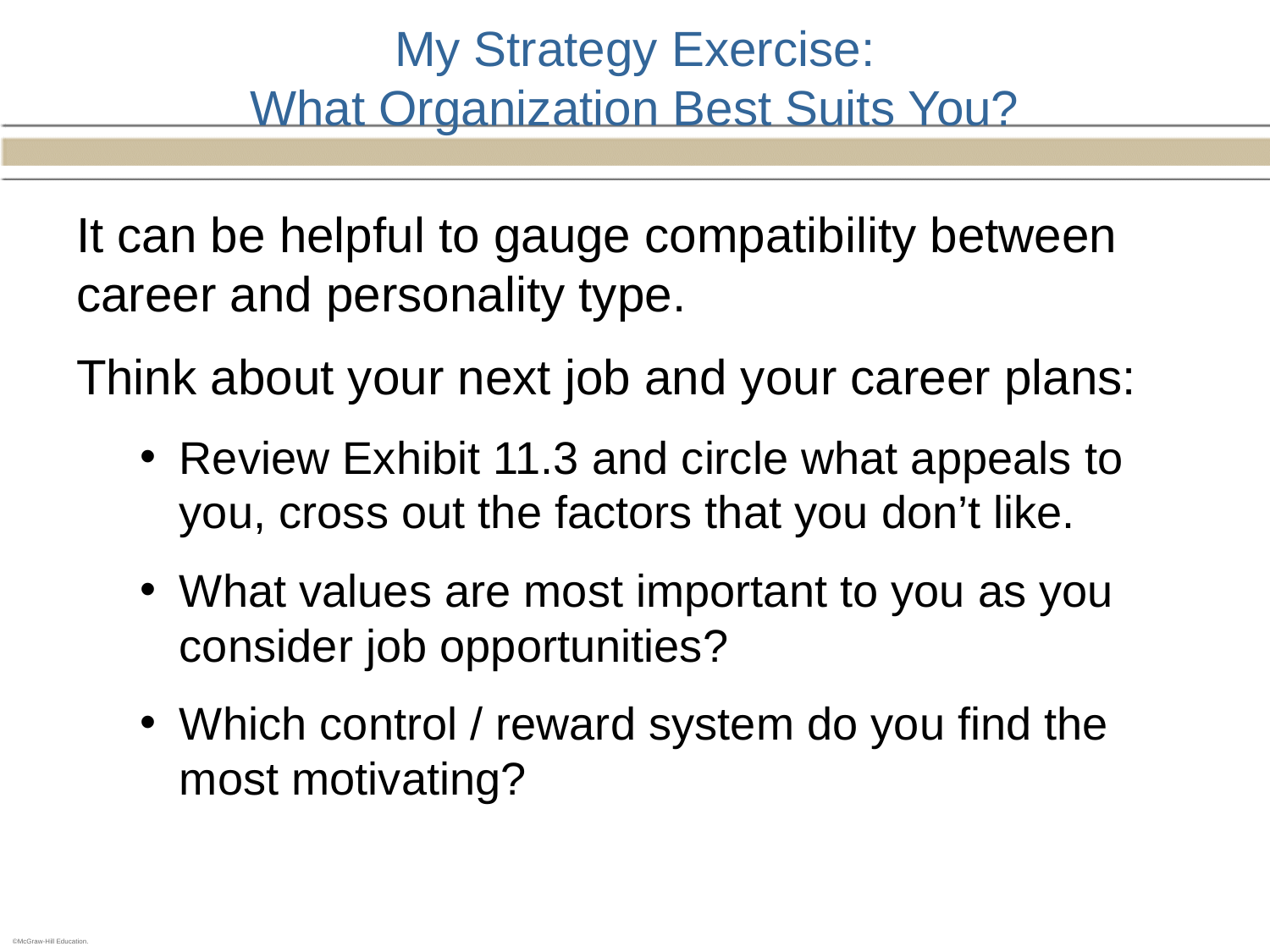

# My Strategy Exercise: What Organization Best Suits You?
It can be helpful to gauge compatibility between career and personality type.
Think about your next job and your career plans:
Review Exhibit 11.3 and circle what appeals to you, cross out the factors that you don’t like.
What values are most important to you as you consider job opportunities?
Which control / reward system do you find the most motivating?